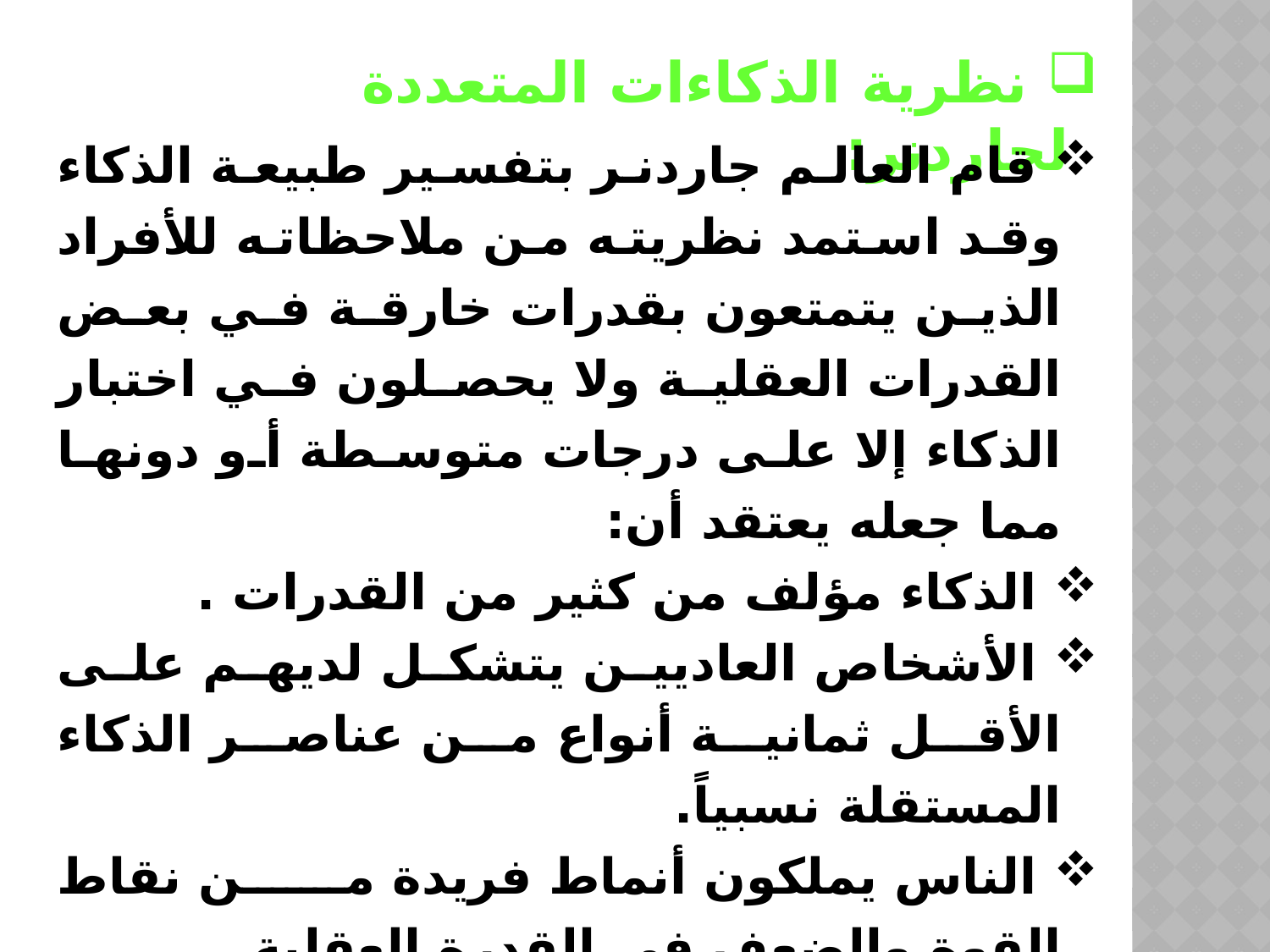

نظرية الذكاءات المتعددة لجاردنر:
 قام العالم جاردنر بتفسير طبيعة الذكاء وقد استمد نظريته من ملاحظاته للأفراد الذين يتمتعون بقدرات خارقة في بعض القدرات العقلية ولا يحصلون في اختبار الذكاء إلا على درجات متوسطة أو دونها مما جعله يعتقد أن:
 الذكاء مؤلف من كثير من القدرات .
 الأشخاص العاديين يتشكل لديهم على الأقل ثمانية أنواع من عناصر الذكاء المستقلة نسبياً.
 الناس يملكون أنماط فريدة من نقاط القوة والضعف فى القدرة العقلية.
 البشر يختلفون في القدرات والاهتمامات لذا فهم لا يتعلمون بنفس الطريقة.